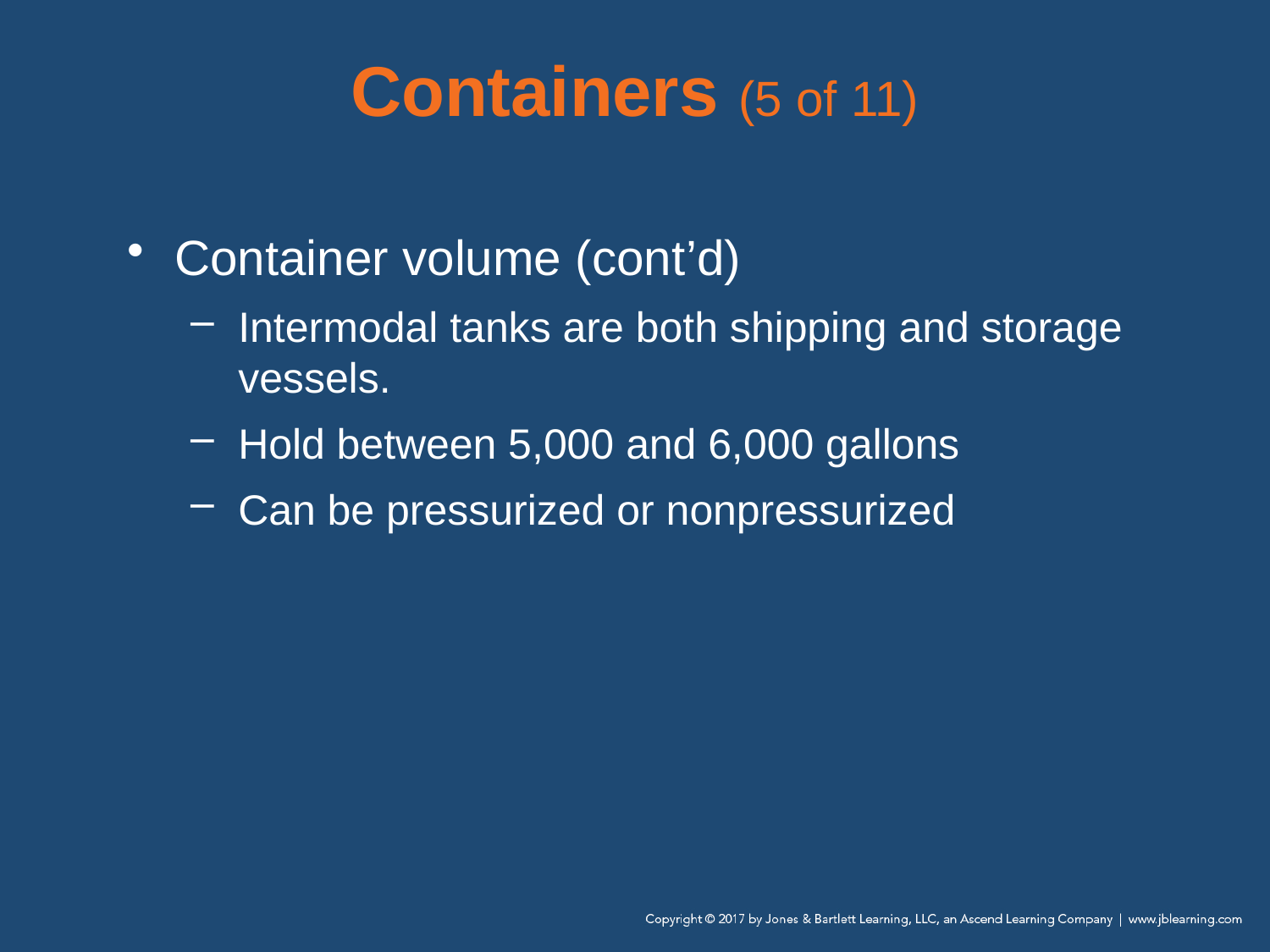

# Containers (5 of 11)
Container volume (cont’d)
Intermodal tanks are both shipping and storage vessels.
Hold between 5,000 and 6,000 gallons
Can be pressurized or nonpressurized